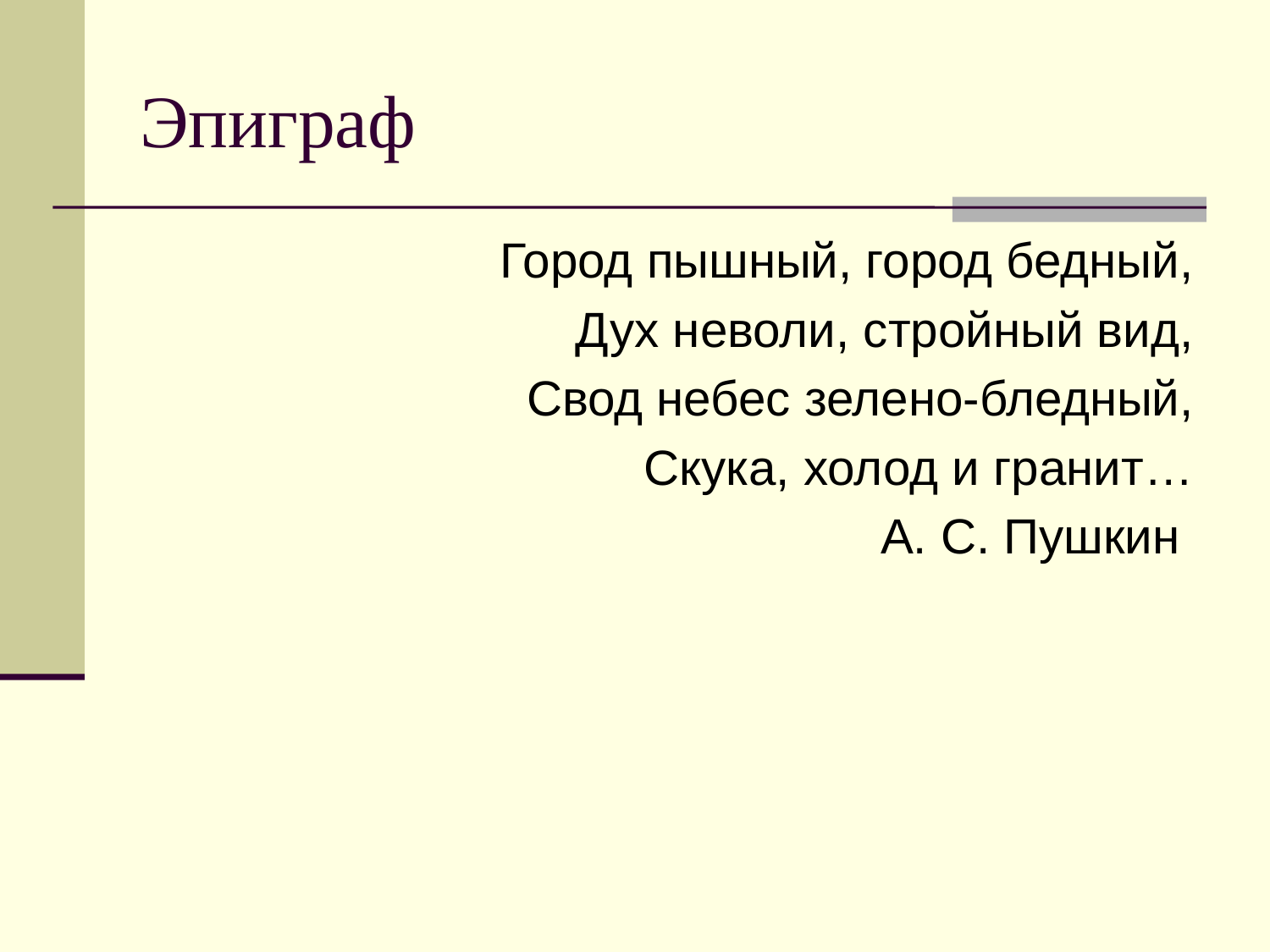

# Эпиграф
Город пышный, город бедный,
Дух неволи, стройный вид,
Свод небес зелено-бледный,
Скука, холод и гранит…
А. С. Пушкин